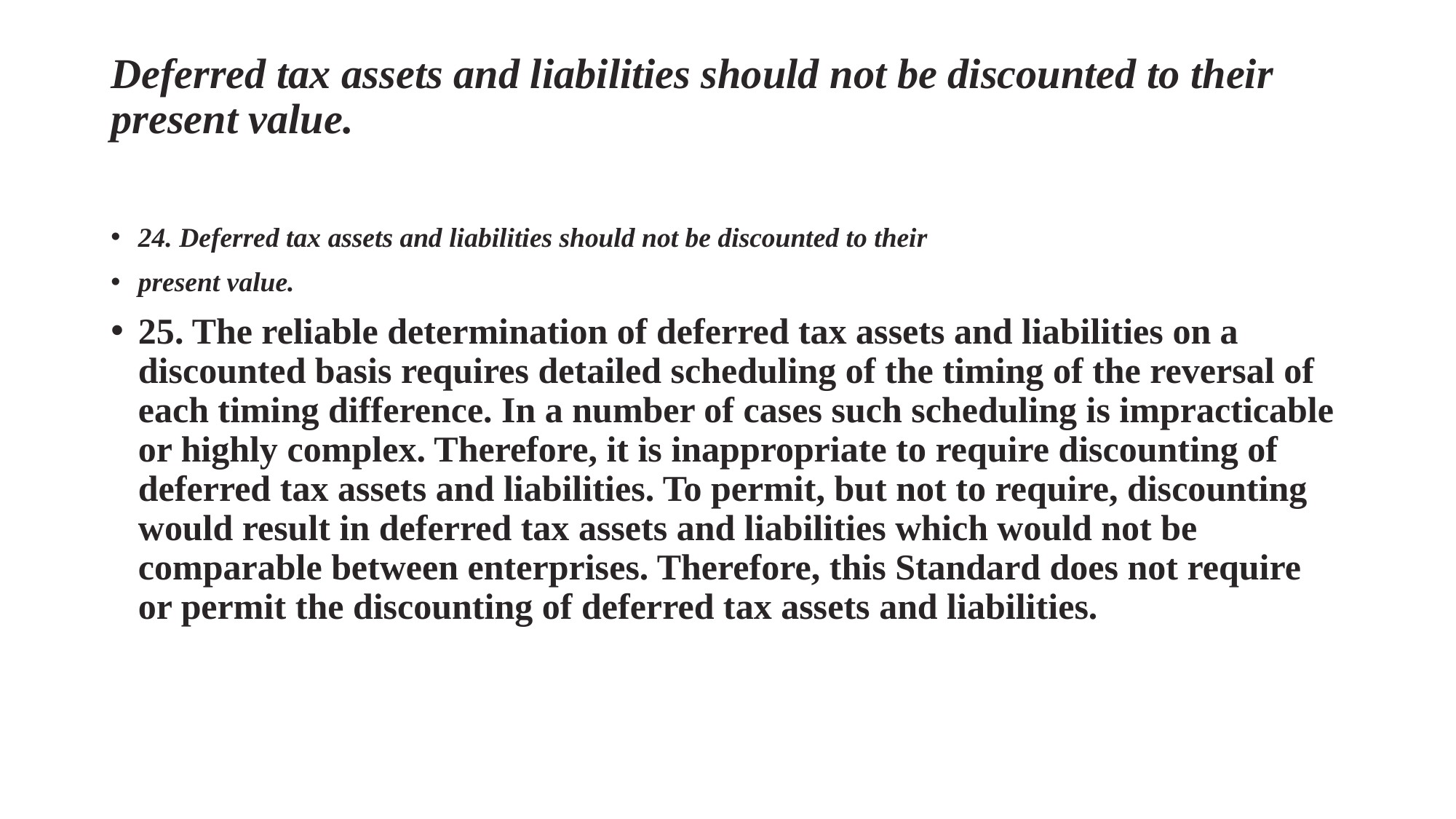

# Deferred tax assets and liabilities should not be discounted to their present value.
24. Deferred tax assets and liabilities should not be discounted to their
present value.
25. The reliable determination of deferred tax assets and liabilities on a discounted basis requires detailed scheduling of the timing of the reversal of each timing difference. In a number of cases such scheduling is impracticable or highly complex. Therefore, it is inappropriate to require discounting of deferred tax assets and liabilities. To permit, but not to require, discounting would result in deferred tax assets and liabilities which would not be comparable between enterprises. Therefore, this Standard does not require or permit the discounting of deferred tax assets and liabilities.